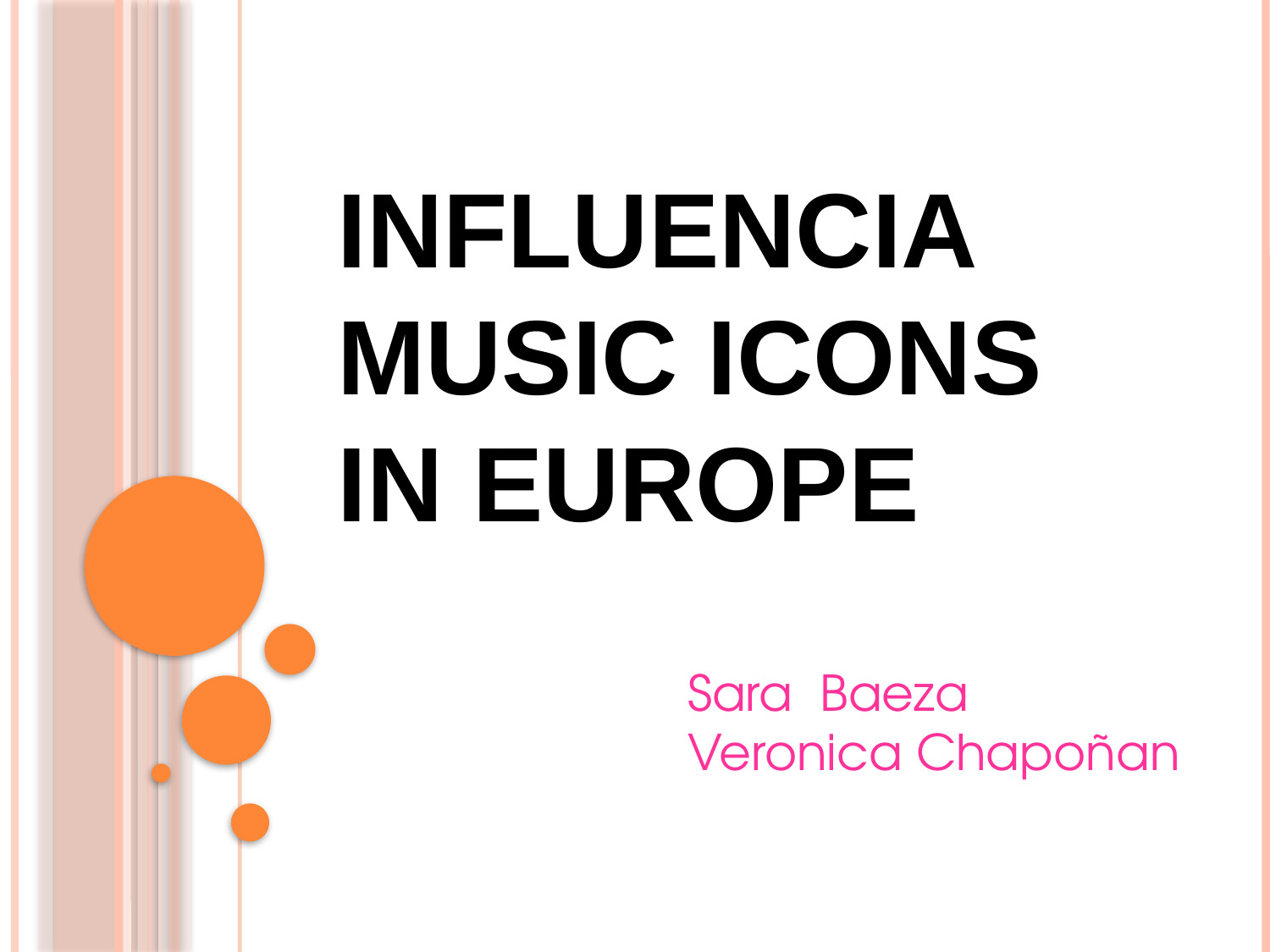

# Influencia Music Icons in EuroPE
Sara  Baeza
Veronica Chapoñan